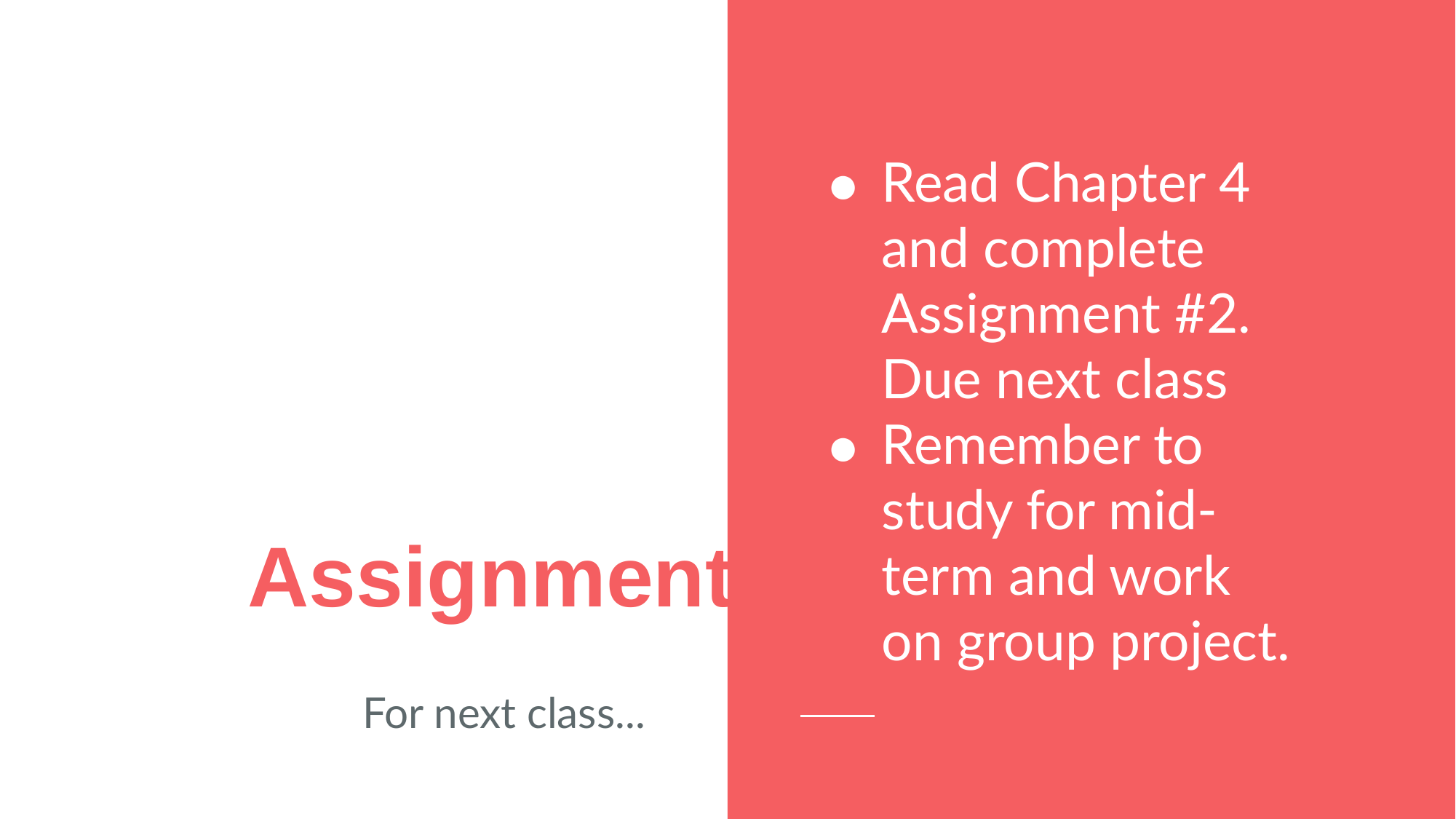

Read Chapter 4 and complete Assignment #2. Due next class
Remember to study for mid-term and work on group project.
# Assignment:
For next class...